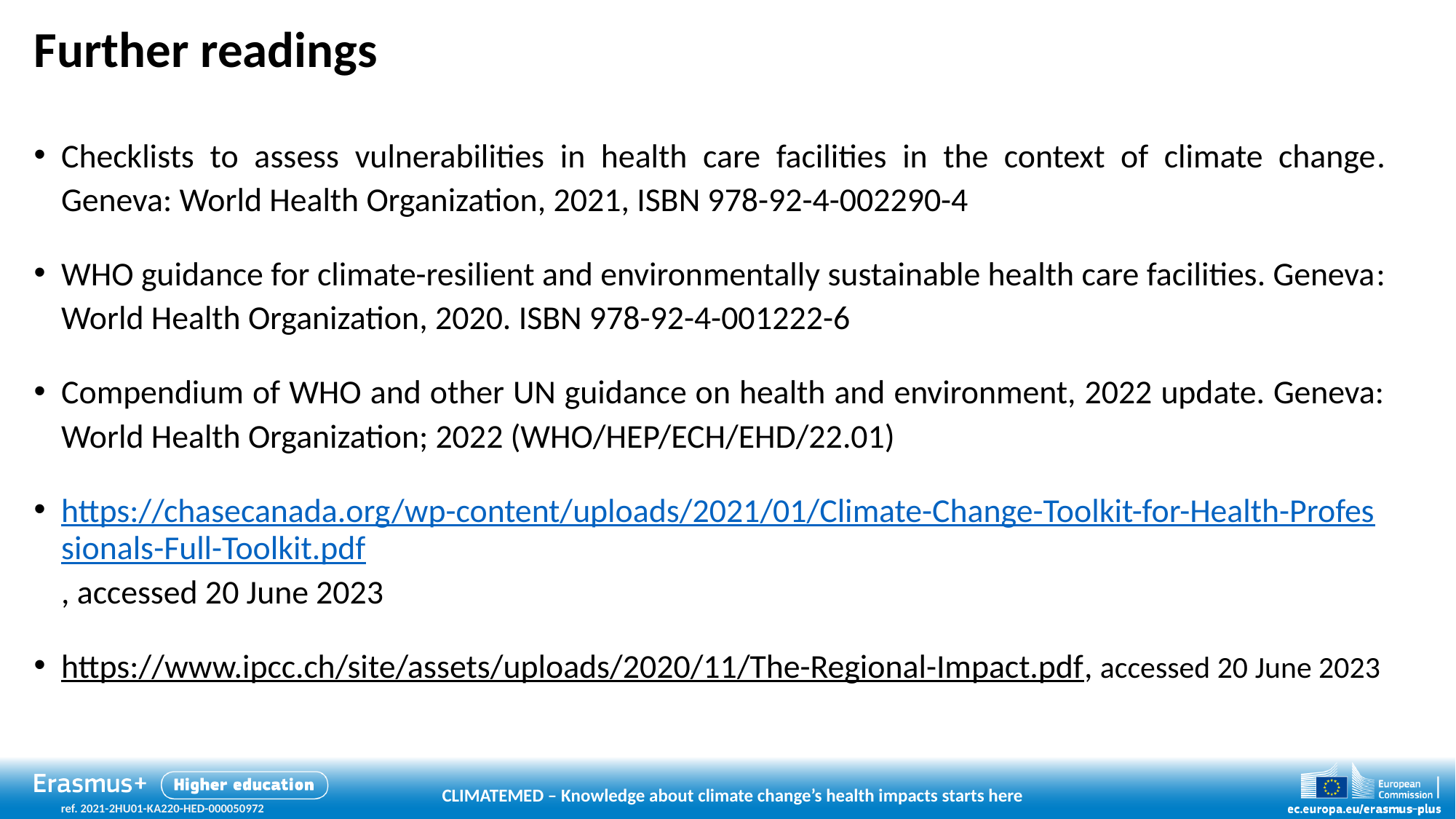

# Further readings
Checklists to assess vulnerabilities in health care facilities in the context of climate change. Geneva: World Health Organization, 2021, ISBN 978-92-4-002290-4
WHO guidance for climate-resilient and environmentally sustainable health care facilities. Geneva: World Health Organization, 2020. ISBN 978-92-4-001222-6
Compendium of WHO and other UN guidance on health and environment, 2022 update. Geneva: World Health Organization; 2022 (WHO/HEP/ECH/EHD/22.01)
https://chasecanada.org/wp-content/uploads/2021/01/Climate-Change-Toolkit-for-Health-Professionals-Full-Toolkit.pdf, accessed 20 June 2023
https://www.ipcc.ch/site/assets/uploads/2020/11/The-Regional-Impact.pdf, accessed 20 June 2023